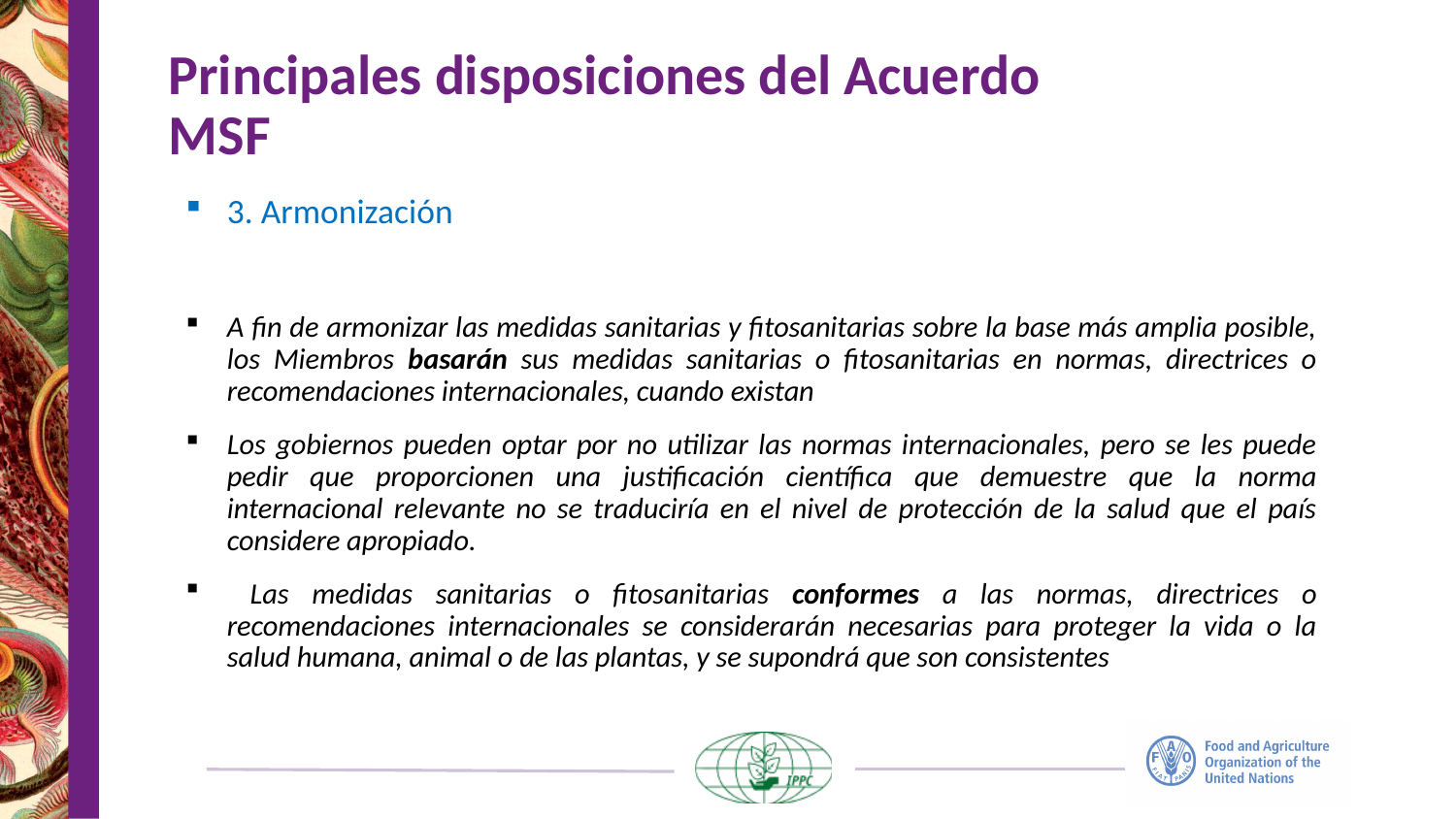

# Principales disposiciones del Acuerdo MSF
3. Armonización

A fin de armonizar las medidas sanitarias y fitosanitarias sobre la base más amplia posible, los Miembros basarán sus medidas sanitarias o fitosanitarias en normas, directrices o recomendaciones internacionales, cuando existan
Los gobiernos pueden optar por no utilizar las normas internacionales, pero se les puede pedir que proporcionen una justificación científica que demuestre que la norma internacional relevante no se traduciría en el nivel de protección de la salud que el país considere apropiado.
 Las medidas sanitarias o fitosanitarias conformes a las normas, directrices o recomendaciones internacionales se considerarán necesarias para proteger la vida o la salud humana, animal o de las plantas, y se supondrá que son consistentes